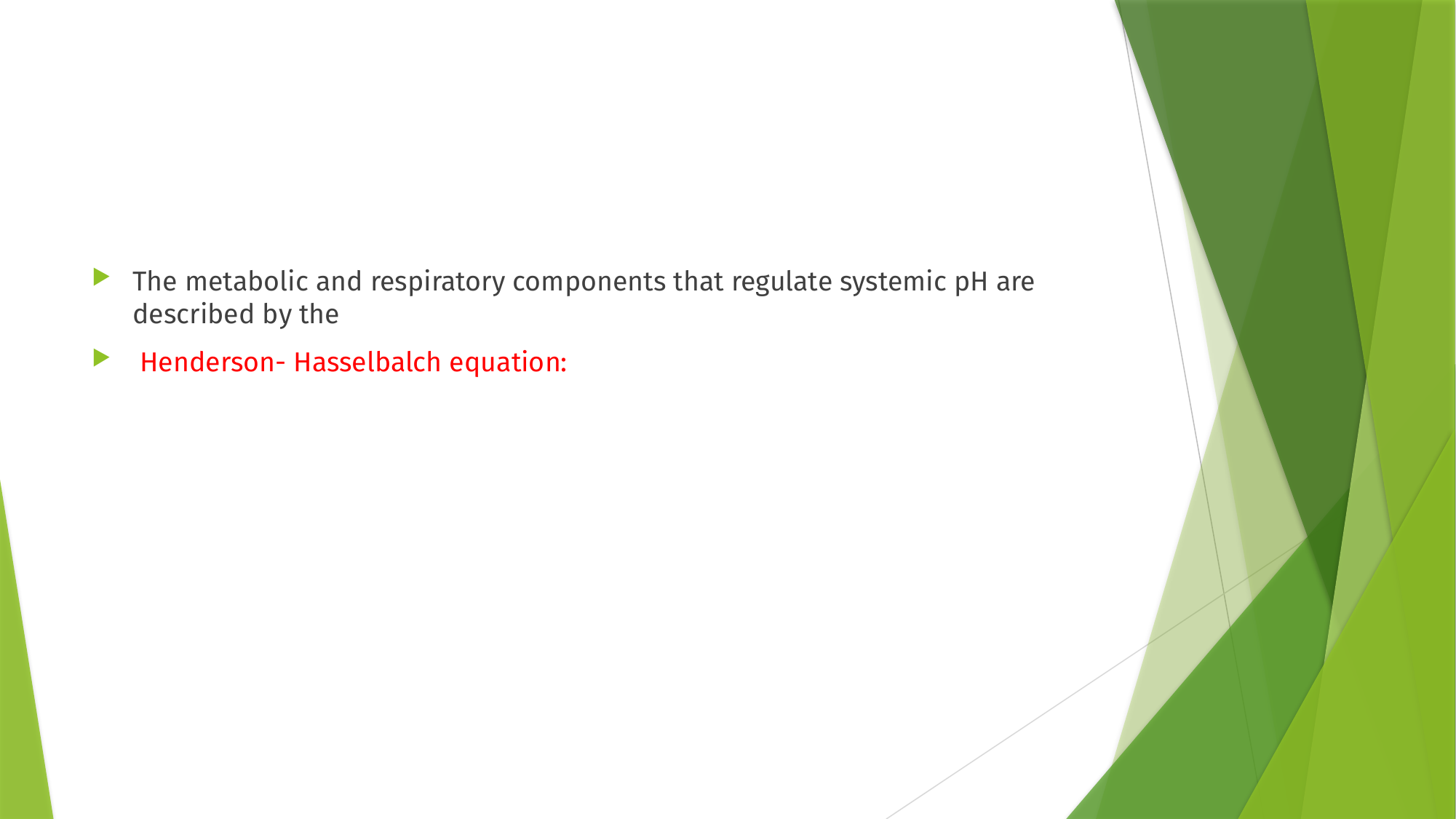

#
The metabolic and respiratory components that regulate systemic pH are described by the
 Henderson- Hasselbalch equation: